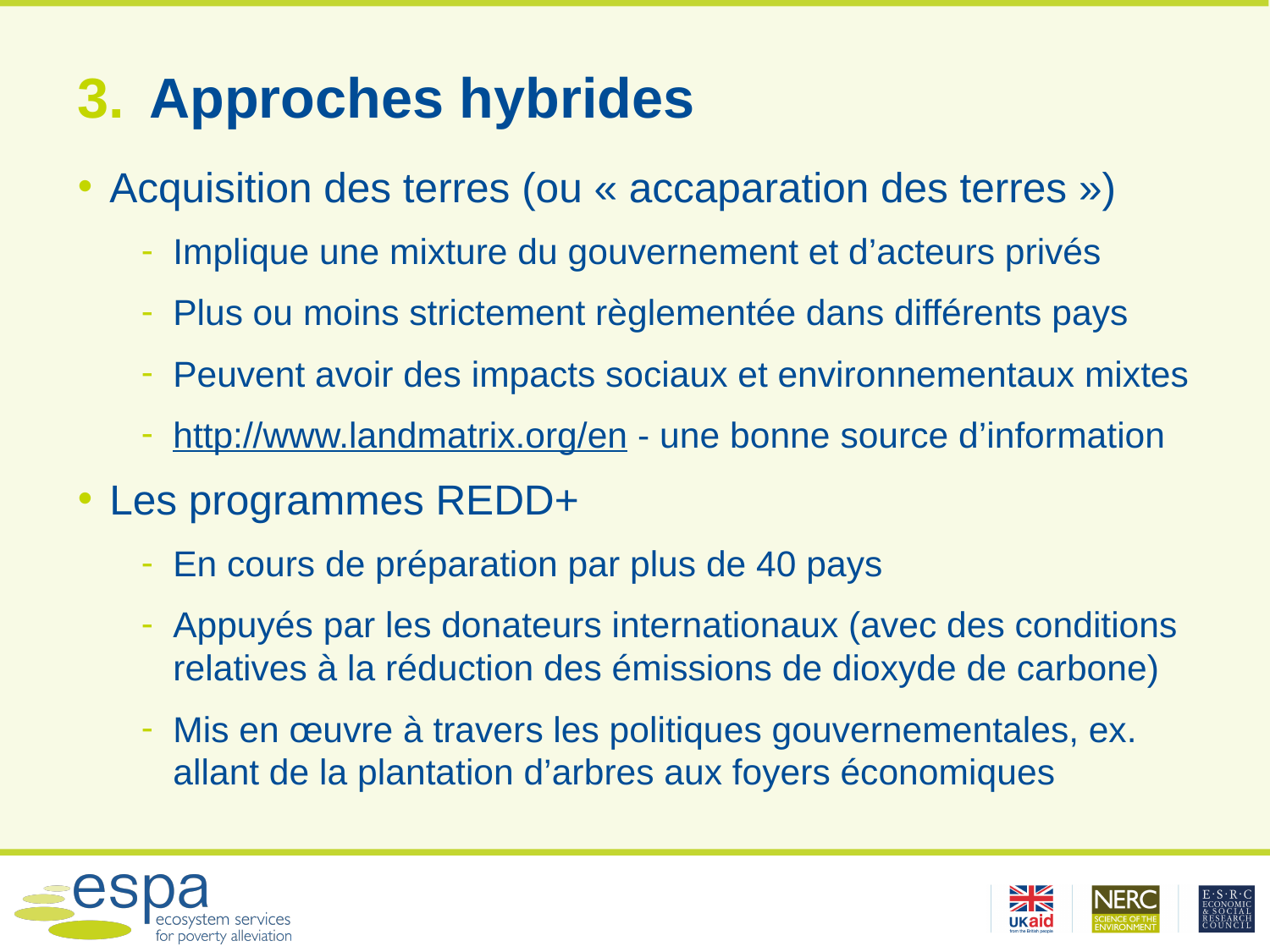

# Approches hybrides
Acquisition des terres (ou « accaparation des terres »)
Implique une mixture du gouvernement et d’acteurs privés
Plus ou moins strictement règlementée dans différents pays
Peuvent avoir des impacts sociaux et environnementaux mixtes
http://www.landmatrix.org/en - une bonne source d’information
Les programmes REDD+
En cours de préparation par plus de 40 pays
Appuyés par les donateurs internationaux (avec des conditions relatives à la réduction des émissions de dioxyde de carbone)
Mis en œuvre à travers les politiques gouvernementales, ex. allant de la plantation d’arbres aux foyers économiques